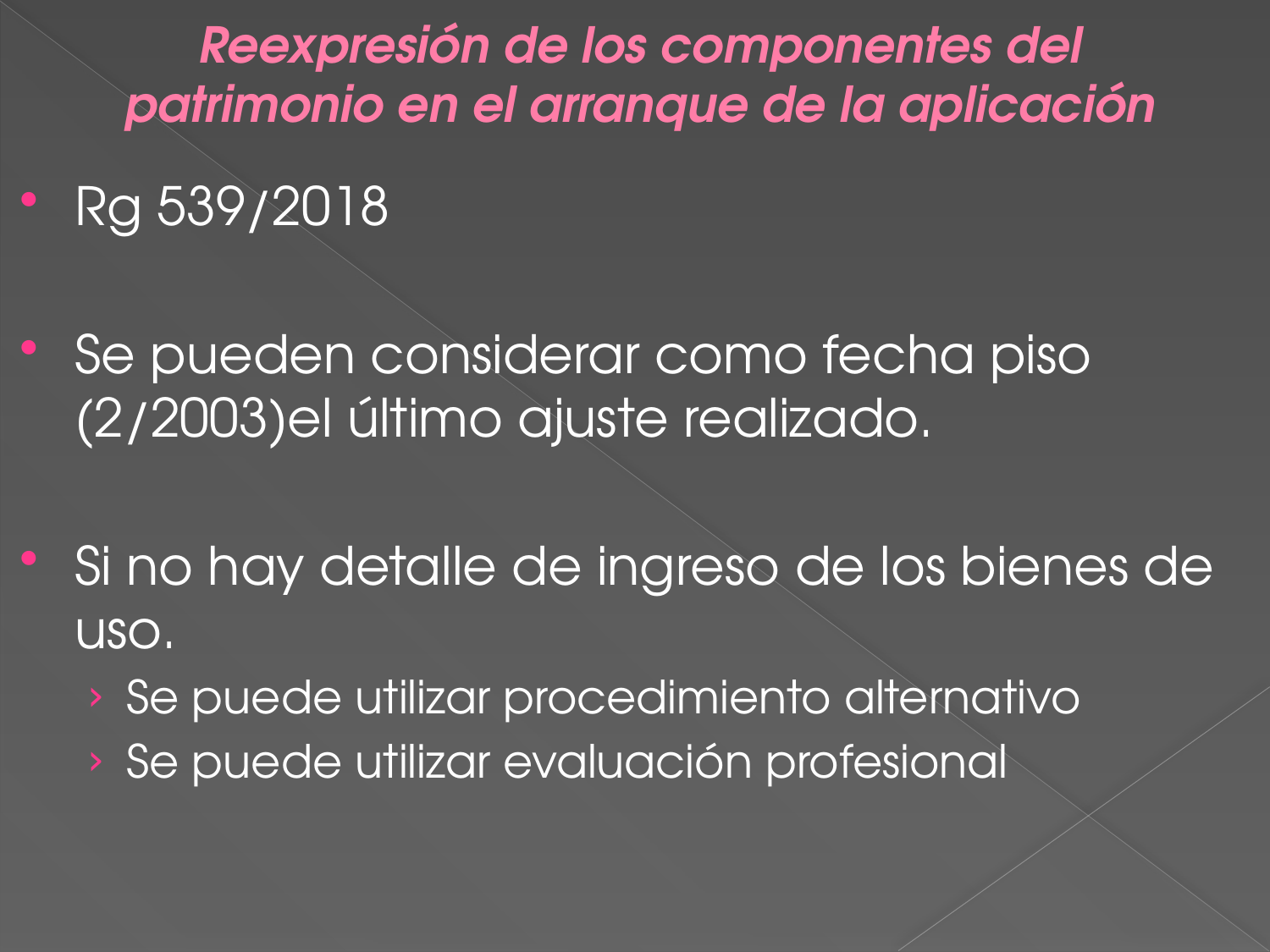

# Reexpresión de los componentes del patrimonio en el arranque de la aplicación
Rg 539/2018

Se pueden considerar como fecha piso (2/2003)el último ajuste realizado.

Si no hay detalle de ingreso de los bienes de uso.
Se puede utilizar procedimiento alternativo
Se puede utilizar evaluación profesional